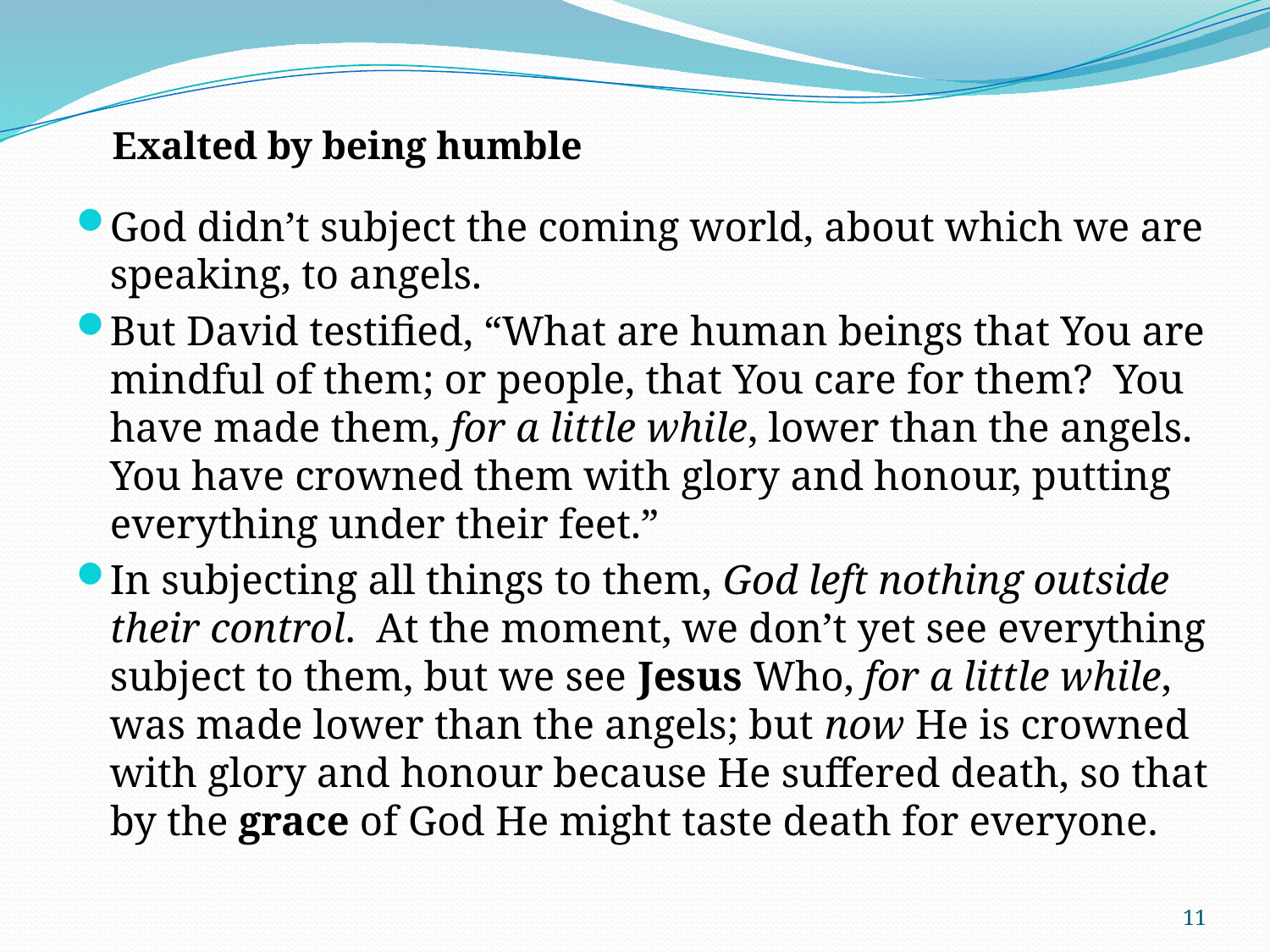

Exalted by being humble

God didn’t subject the coming world, about which we are speaking, to angels.
But David testified, “What are human beings that You are mindful of them; or people, that You care for them?  You have made them, for a little while, lower than the angels.  You have crowned them with glory and honour, putting everything under their feet.”
In subjecting all things to them, God left nothing outside their control.  At the moment, we don’t yet see everything subject to them, but we see Jesus Who, for a little while, was made lower than the angels; but now He is crowned with glory and honour because He suffered death, so that by the grace of God He might taste death for everyone.

11